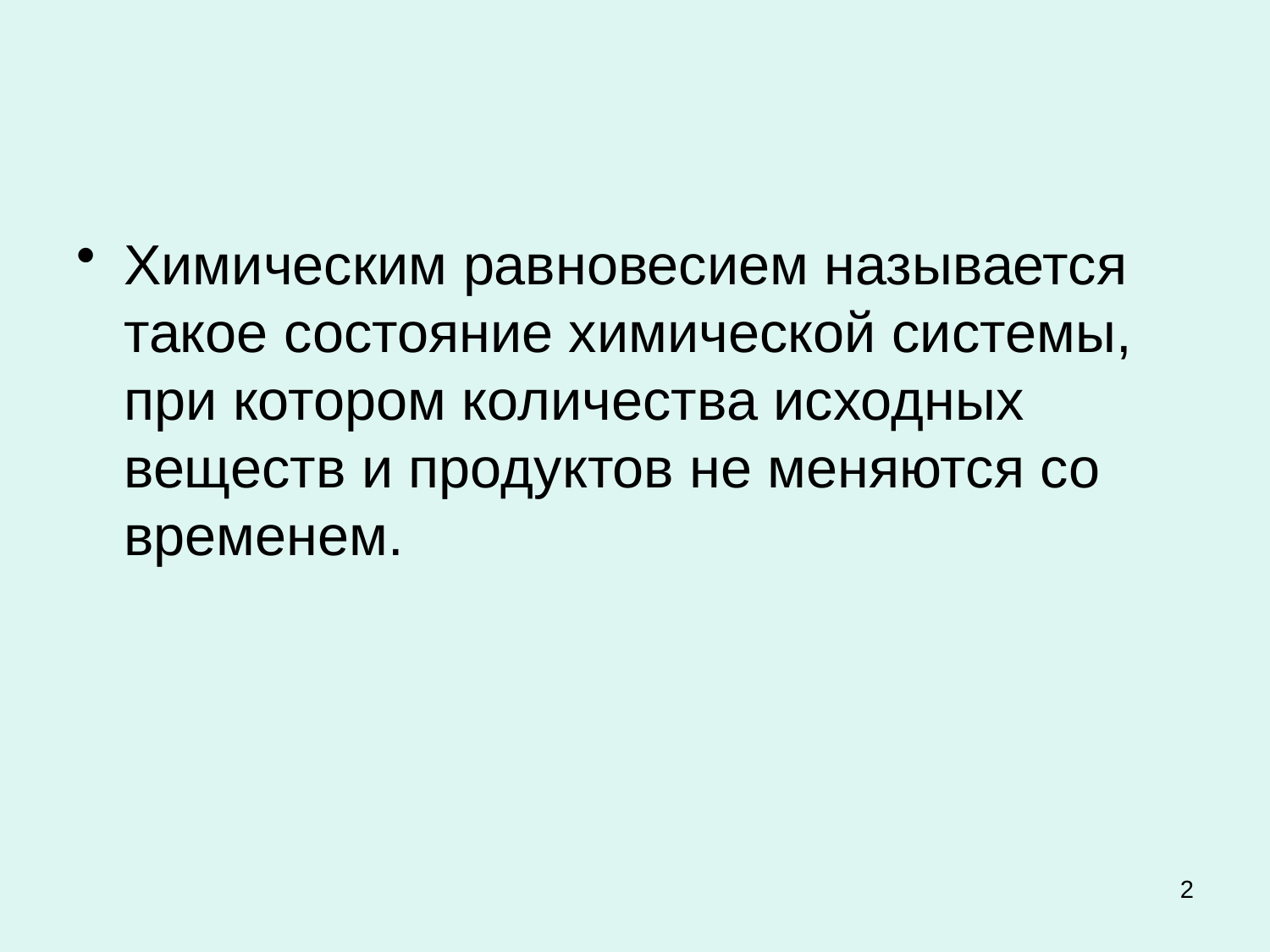

Химическим равновесием называется такое состояние химической системы, при котором количества исходных веществ и продуктов не меняются со временем.
2